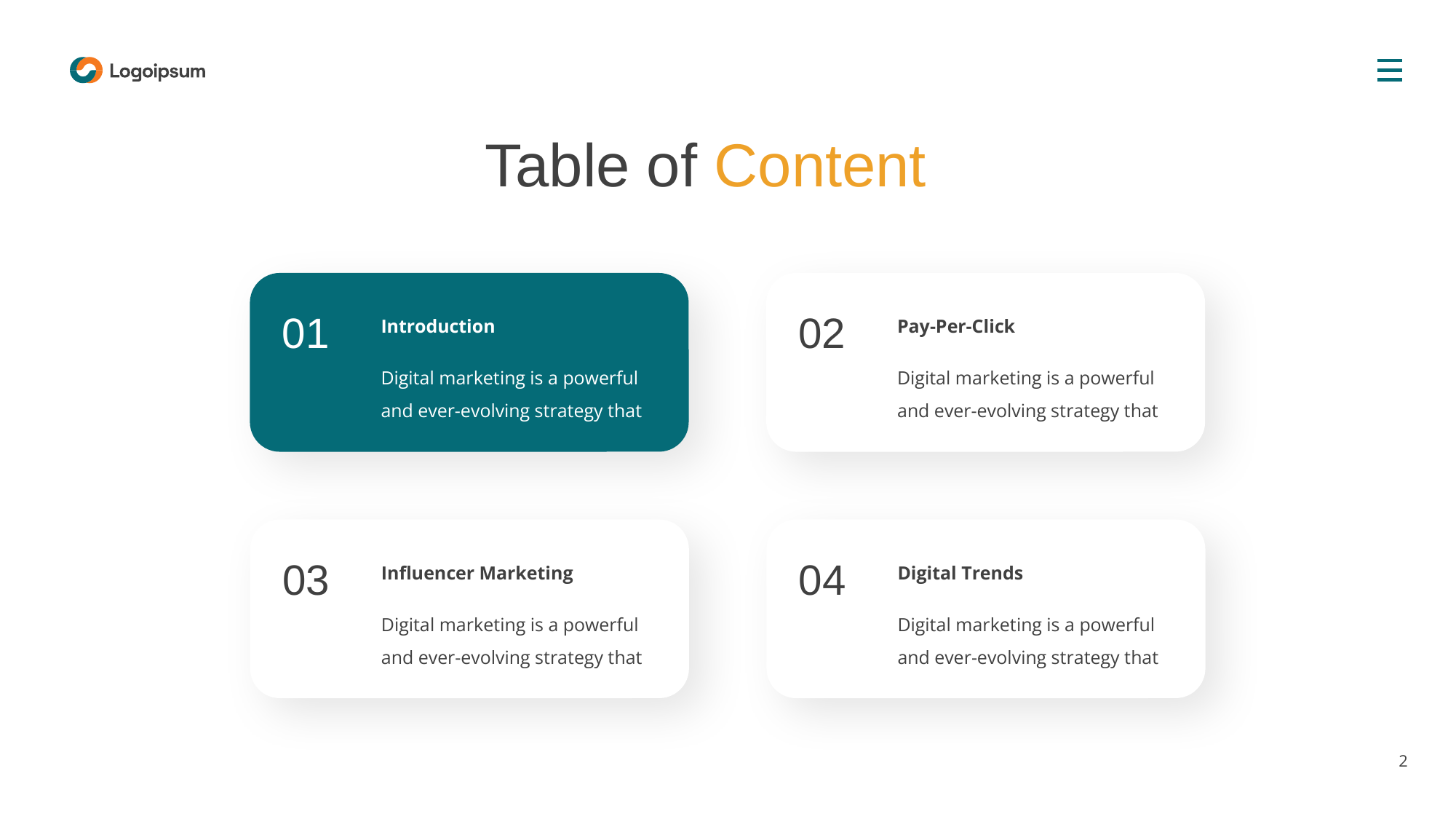

Table of Content

01
Introduction
Digital marketing is a powerful and ever-evolving strategy that

02
Pay-Per-Click
Digital marketing is a powerful and ever-evolving strategy that

03
Influencer Marketing
Digital marketing is a powerful and ever-evolving strategy that

04
Digital Trends
Digital marketing is a powerful and ever-evolving strategy that